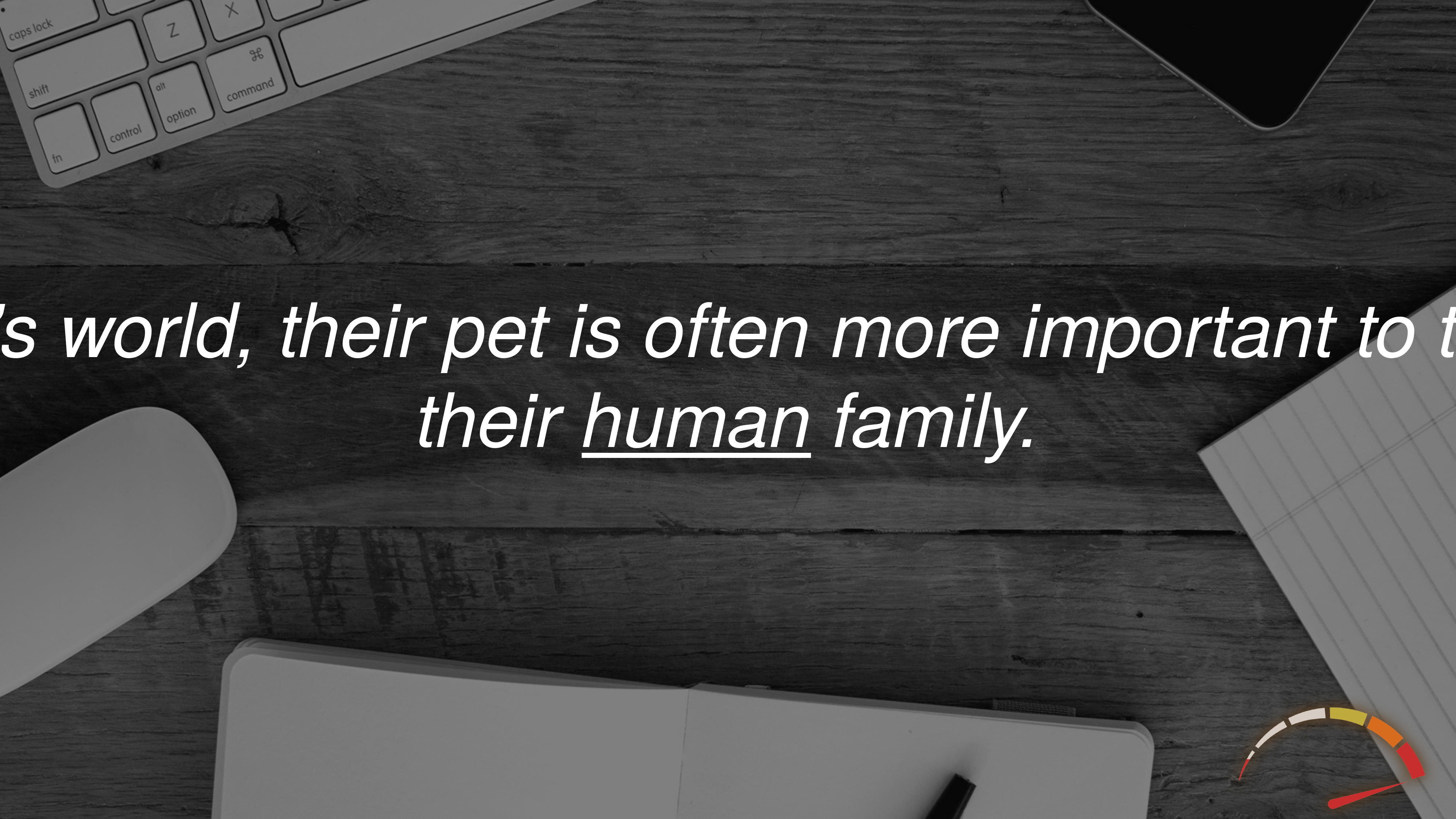

In a child’s world, their pet is often more important to them than their human family.